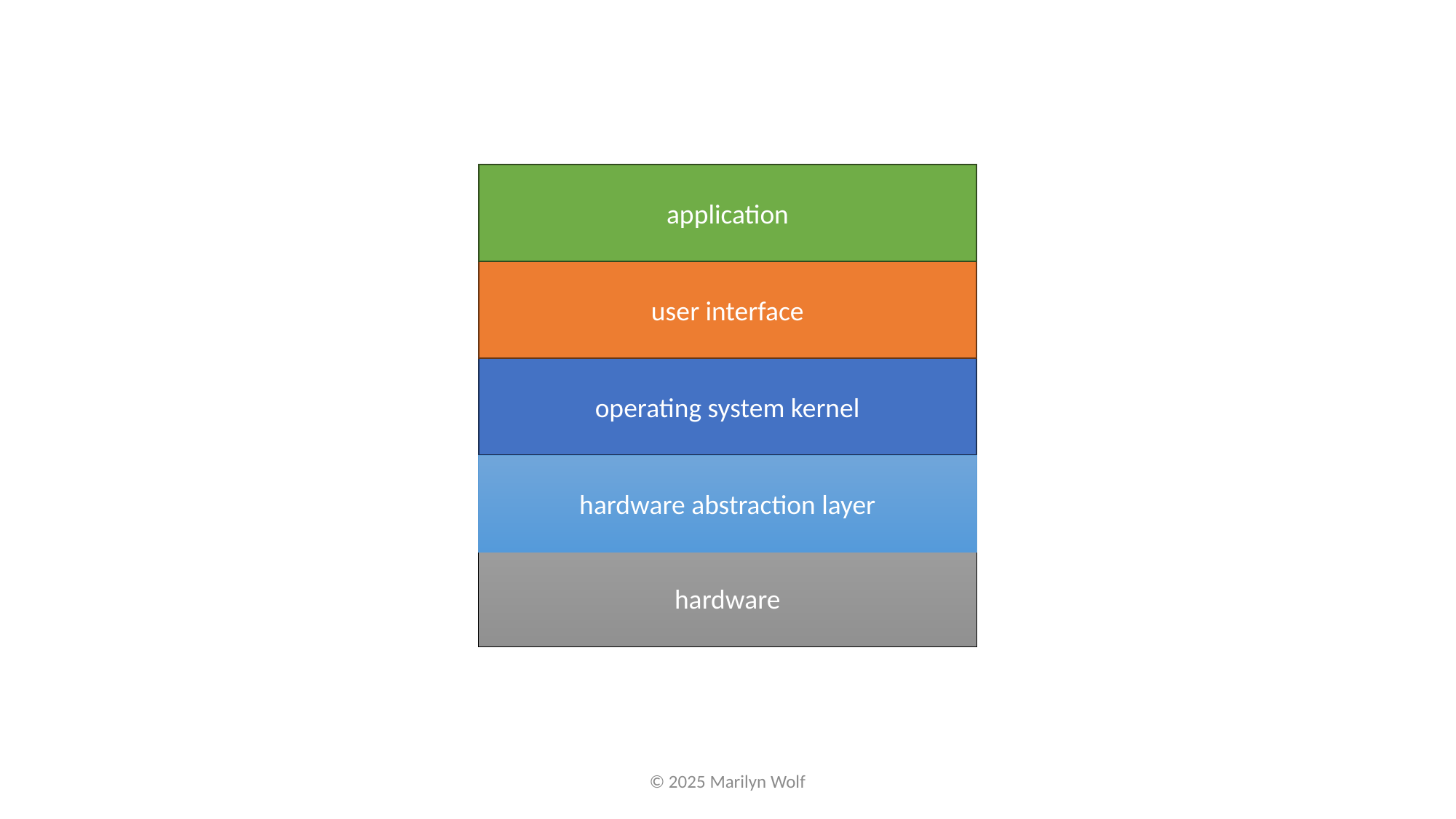

application
user interface
operating system kernel
hardware abstraction layer
hardware
hardware
© 2025 Marilyn Wolf